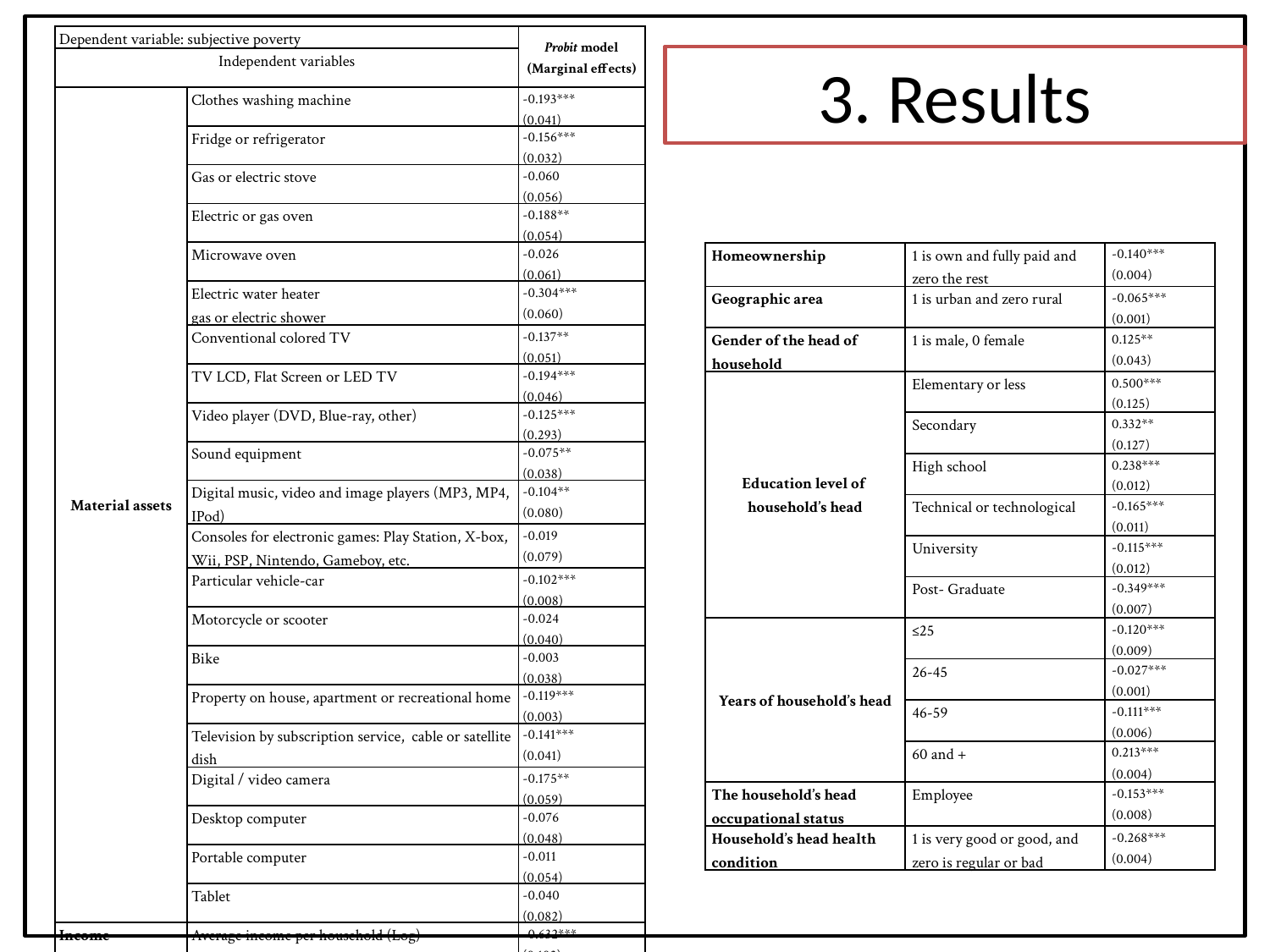

| Dependent variable: subjective poverty |  | Probit model (Marginal effects) |
| --- | --- | --- |
| Independent variables |  |  |
| Material assets | Clothes washing machine | -0.193\*\*\* (0.041) |
|  | Fridge or refrigerator | -0.156\*\*\* (0.032) |
|  | Gas or electric stove | -0.060 (0.056) |
|  | Electric or gas oven | -0.188\*\* (0.054) |
|  | Microwave oven | -0.026 (0.061) |
|  | Electric water heater gas or electric shower | -0.304\*\*\* (0.060) |
|  | Conventional colored TV | -0.137\*\* (0.051) |
|  | TV LCD, Flat Screen or LED TV | -0.194\*\*\* (0.046) |
|  | Video player (DVD, Blue-ray, other) | -0.125\*\*\* (0.293) |
|  | Sound equipment | -0.075\*\* (0.038) |
|  | Digital music, video and image players (MP3, MP4, IPod) | -0.104\*\* (0.080) |
|  | Consoles for electronic games: Play Station, X-box, Wii, PSP, Nintendo, Gameboy, etc. | -0.019 (0.079) |
|  | Particular vehicle-car | -0.102\*\*\* (0.008) |
|  | Motorcycle or scooter | -0.024 (0.040) |
|  | Bike | -0.003 (0.038) |
|  | Property on house, apartment or recreational home | -0.119\*\*\* (0.003) |
|  | Television by subscription service, cable or satellite dish | -0.141\*\*\* (0.041) |
|  | Digital / video camera | -0.175\*\* (0.059) |
|  | Desktop computer | -0.076 (0.048) |
|  | Portable computer | -0.011 (0.054) |
|  | Tablet | -0.040 (0.082) |
| Income | Average income per household (Log) | -0.632\*\*\* (0.102) |
3. Results
| Homeownership | 1 is own and fully paid and zero the rest | -0.140\*\*\* (0.004) |
| --- | --- | --- |
| Geographic area | 1 is urban and zero rural | -0.065\*\*\* (0.001) |
| Gender of the head of household | 1 is male, 0 female | 0.125\*\* (0.043) |
| Education level of household’s head | Elementary or less | 0.500\*\*\* (0.125) |
|  | Secondary | 0.332\*\* (0.127) |
|  | High school | 0.238\*\*\* (0.012) |
|  | Technical or technological | -0.165\*\*\* (0.011) |
|  | University | -0.115\*\*\* (0.012) |
|  | Post- Graduate | -0.349\*\*\* (0.007) |
| Years of household’s head | ≤25 | -0.120\*\*\* (0.009) |
|  | 26-45 | -0.027\*\*\* (0.001) |
|  | 46-59 | -0.111\*\*\* (0.006) |
|  | 60 and + | 0.213\*\*\* (0.004) |
| The household’s head occupational status | Employee | -0.153\*\*\* (0.008) |
| Household’s head health condition | 1 is very good or good, and zero is regular or bad | -0.268\*\*\* (0.004) |